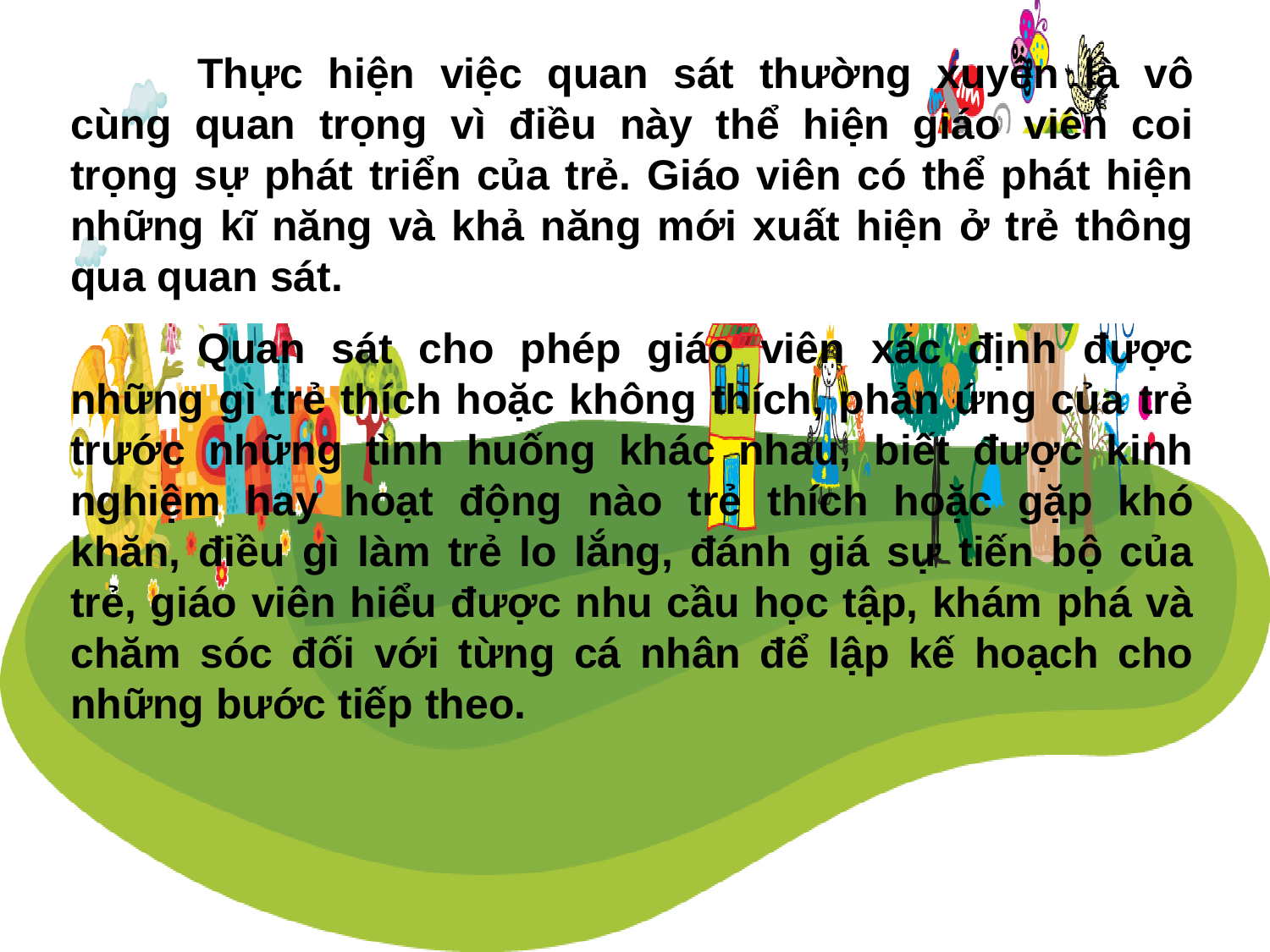

Thực hiện việc quan sát thường xuyên là vô cùng quan trọng vì điều này thể hiện giáo viên coi trọng sự phát triển của trẻ. Giáo viên có thể phát hiện những kĩ năng và khả năng mới xuất hiện ở trẻ thông qua quan sát.
	Quan sát cho phép giáo viên xác định được những gì trẻ thích hoặc không thích, phản ứng của trẻ trước những tình huống khác nhau, biết được kinh nghiệm hay hoạt động nào trẻ thích hoặc gặp khó khăn, điều gì làm trẻ lo lắng, đánh giá sự tiến bộ của trẻ, giáo viên hiểu được nhu cầu học tập, khám phá và chăm sóc đối với từng cá nhân để lập kế hoạch cho những bước tiếp theo.